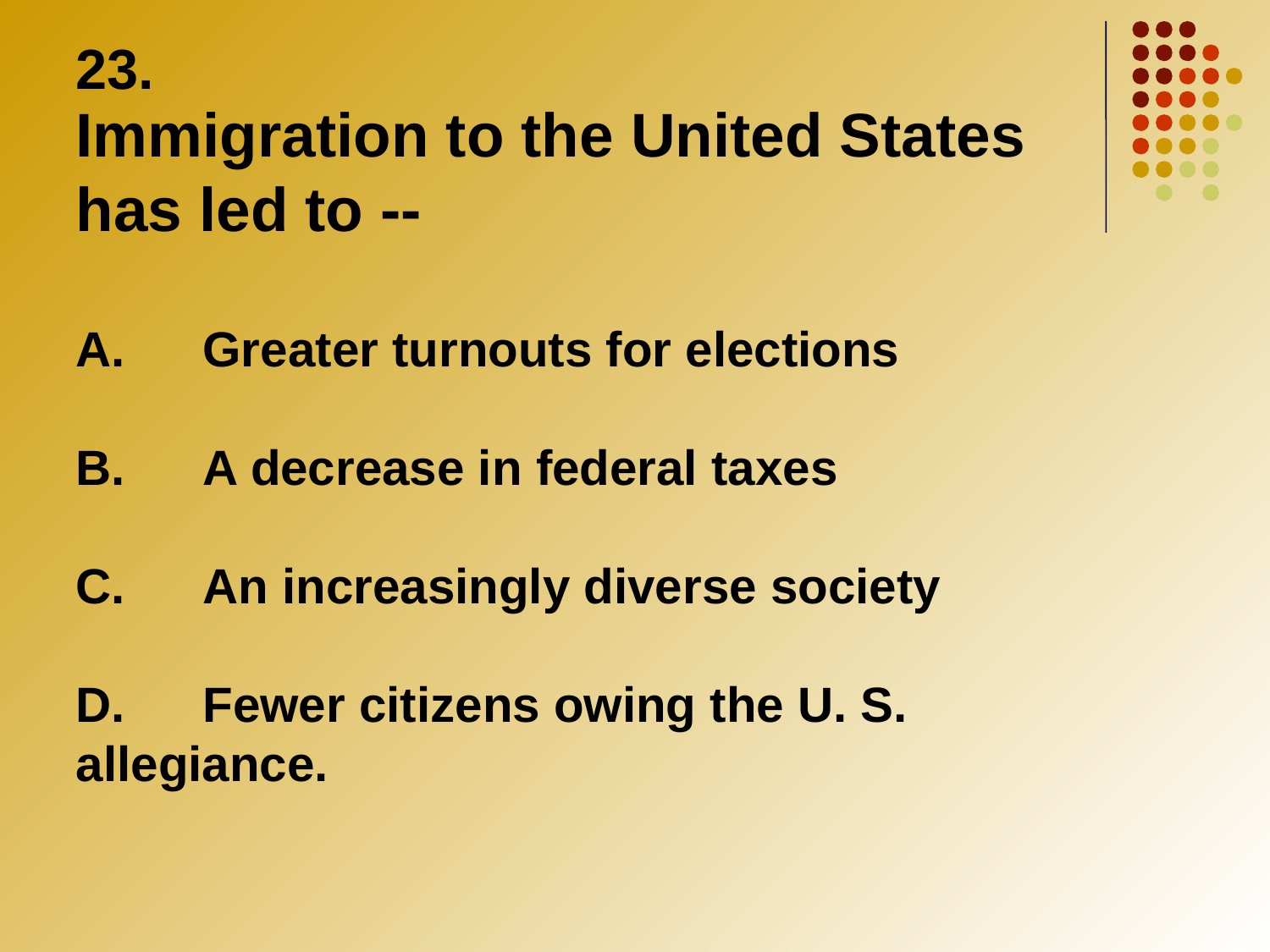

23.
Immigration to the United States has led to --
A.	Greater turnouts for elections
B. 	A decrease in federal taxes
C.	An increasingly diverse society
D.	Fewer citizens owing the U. S. 	allegiance.